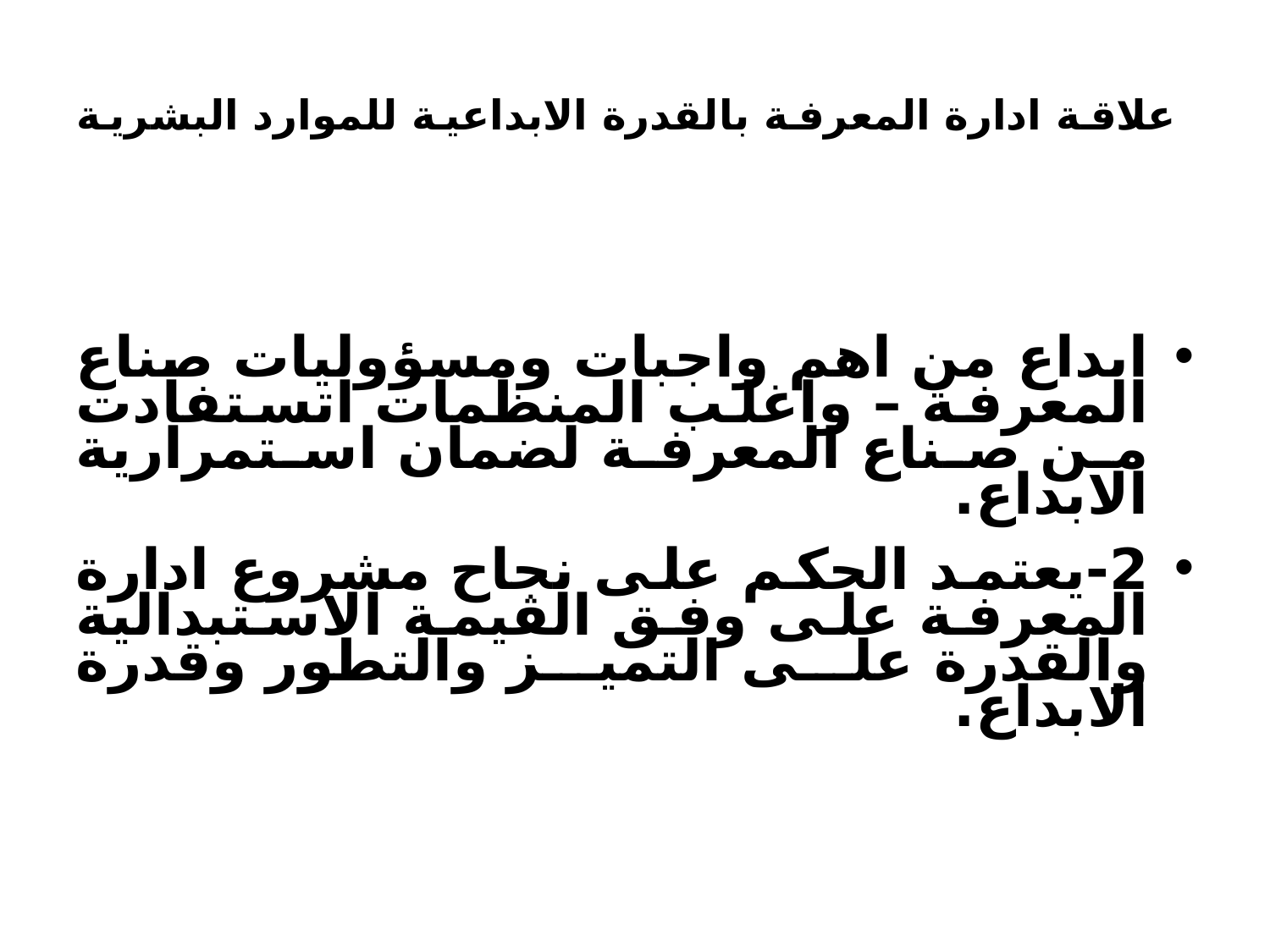

# علاقة ادارة المعرفة بالقدرة الابداعية للموارد البشرية
ابداع من اهم واجبات ومسؤوليات صناع المعرفة – واغلب المنظمات اتستفادت من صناع المعرفة لضمان استمرارية الابداع.
2-يعتمد الحكم على نجاح مشروع ادارة المعرفة على وفق القيمة الاستبدالية والقدرة على التميز والتطور وقدرة الابداع.